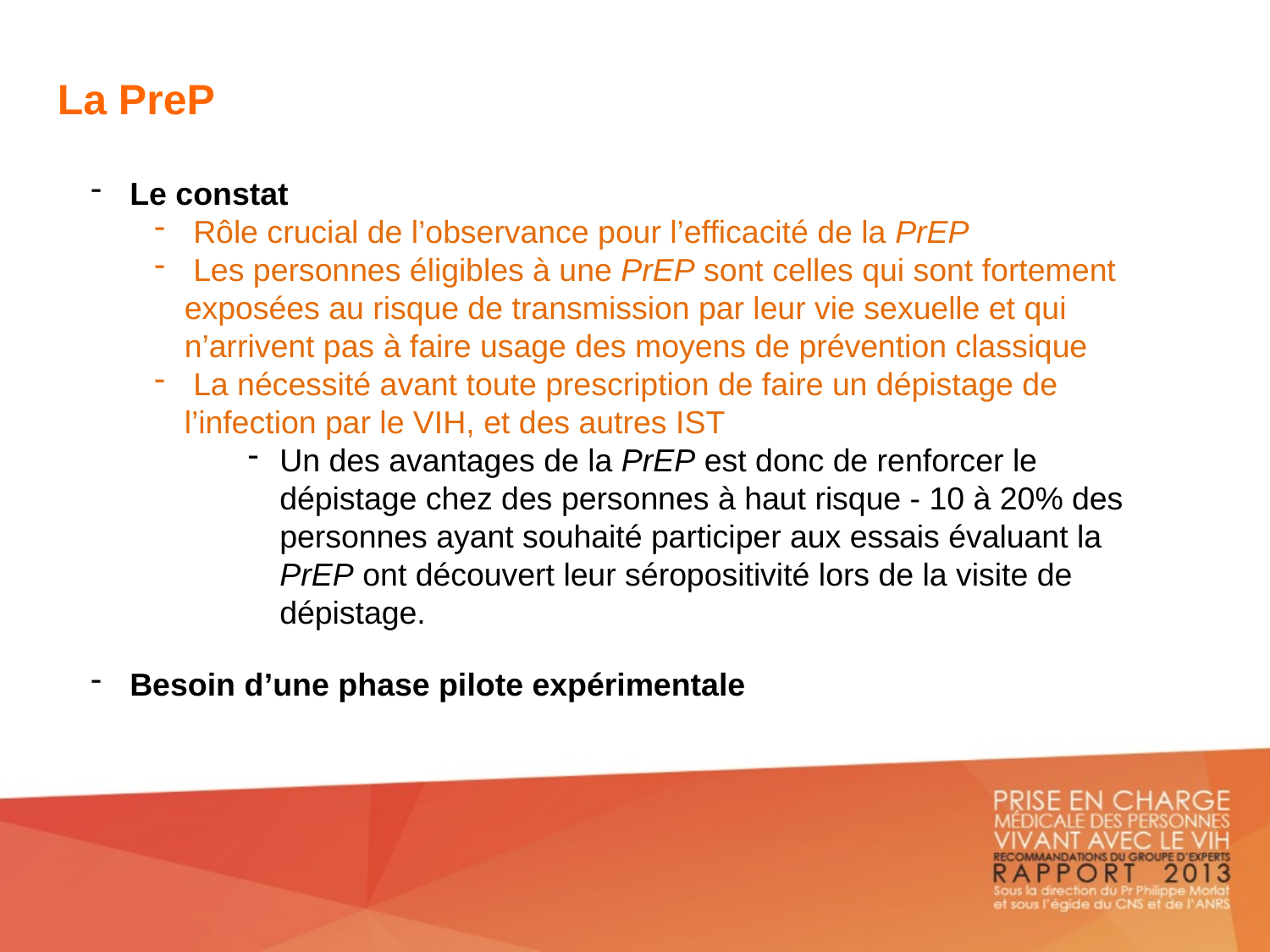

La PreP

 Le constat
 Rôle crucial de l’observance pour l’efficacité de la PrEP
 Les personnes éligibles à une PrEP sont celles qui sont fortement exposées au risque de transmission par leur vie sexuelle et qui n’arrivent pas à faire usage des moyens de prévention classique
 La nécessité avant toute prescription de faire un dépistage de l’infection par le VIH, et des autres IST
Un des avantages de la PrEP est donc de renforcer le dépistage chez des personnes à haut risque - 10 à 20% des personnes ayant souhaité participer aux essais évaluant la PrEP ont découvert leur séropositivité lors de la visite de dépistage.

 Besoin d’une phase pilote expérimentale